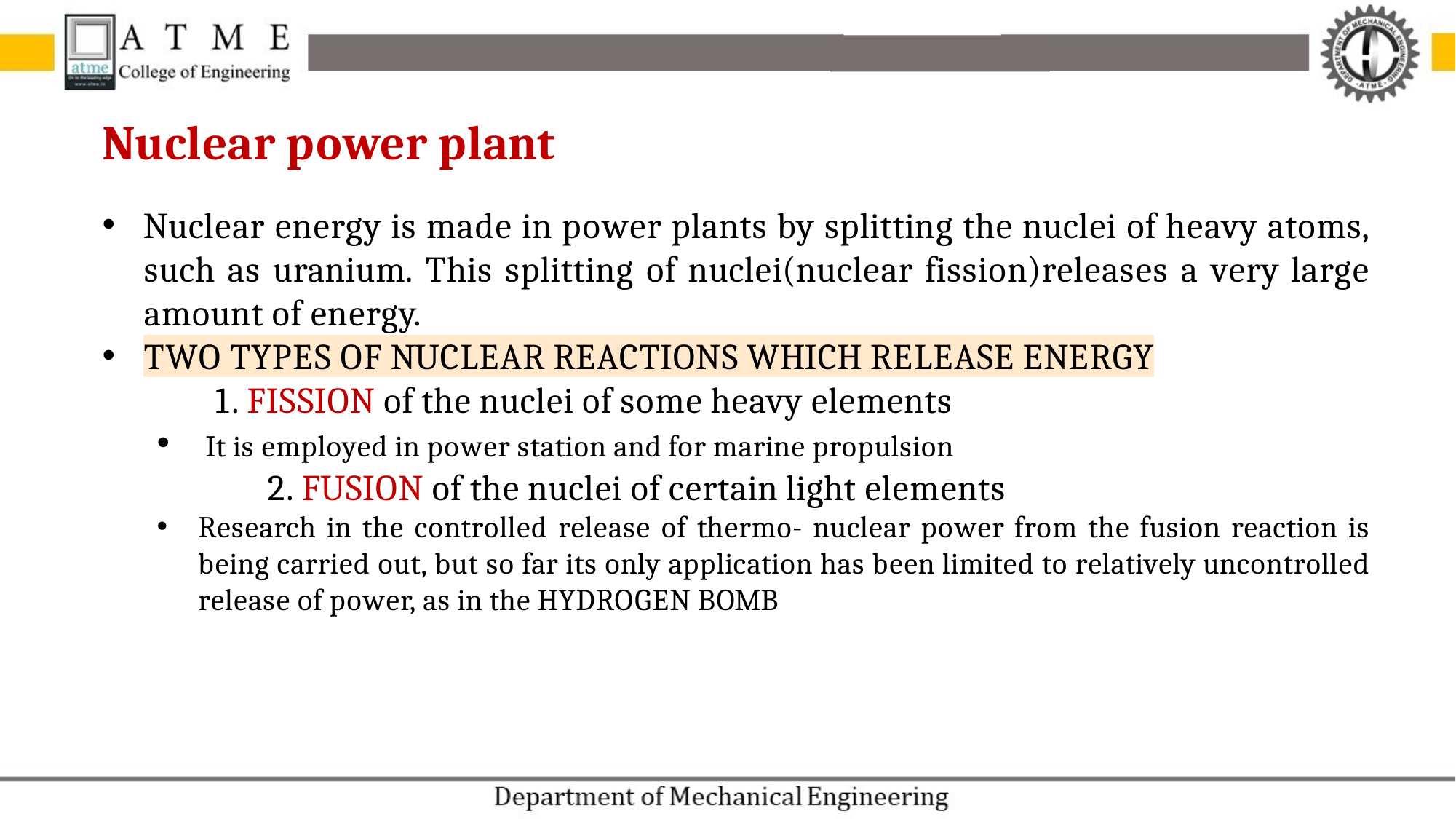

Nuclear power plant
Nuclear energy is made in power plants by splitting the nuclei of heavy atoms, such as uranium. This splitting of nuclei(nuclear fission)releases a very large amount of energy.
TWO TYPES OF NUCLEAR REACTIONS WHICH RELEASE ENERGY
	1. FISSION of the nuclei of some heavy elements
 It is employed in power station and for marine propulsion
	2. FUSION of the nuclei of certain light elements
Research in the controlled release of thermo- nuclear power from the fusion reaction is being carried out, but so far its only application has been limited to relatively uncontrolled release of power, as in the HYDROGEN BOMB